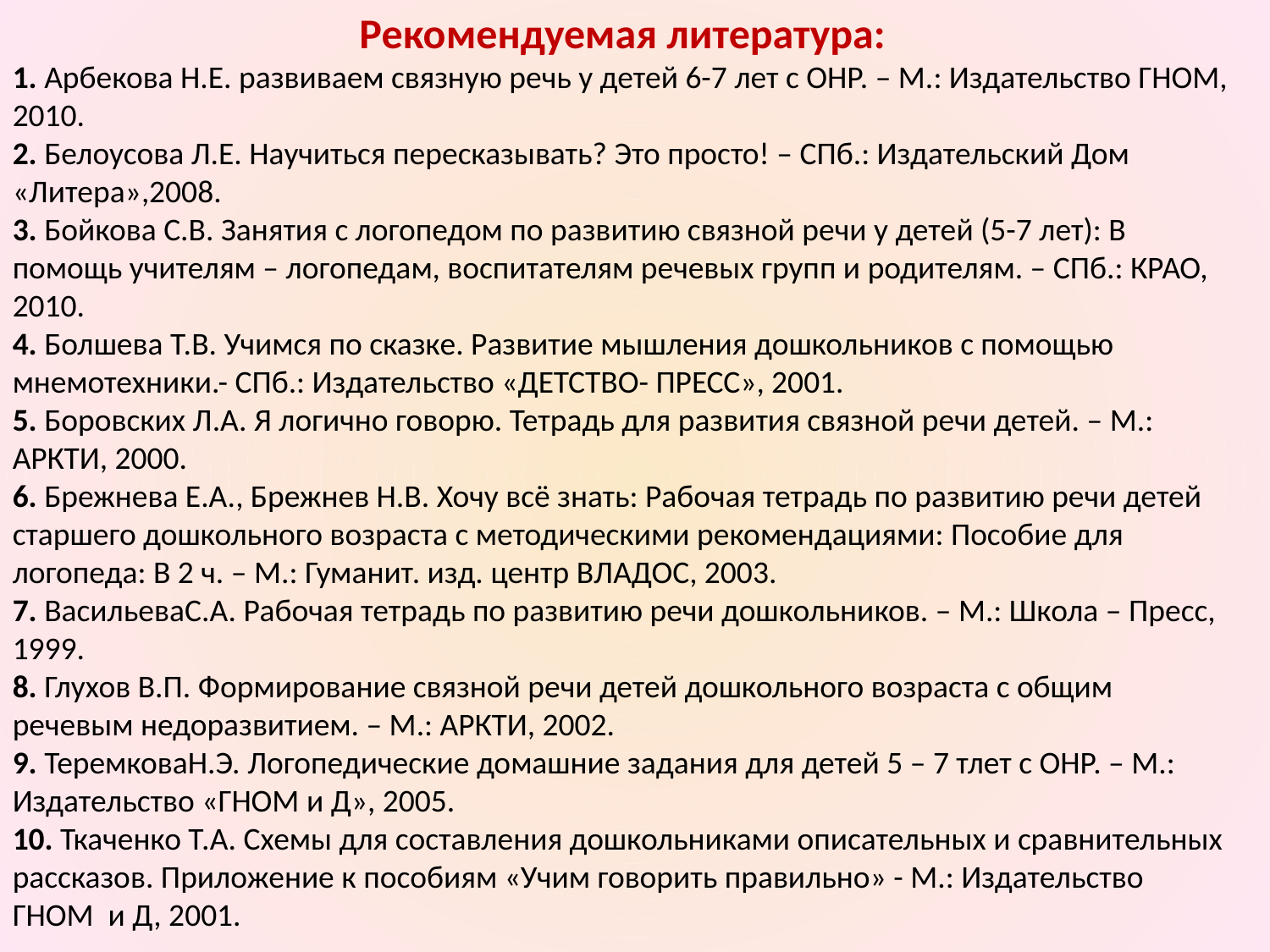

Рекомендуемая литература:
1. Арбекова Н.Е. развиваем связную речь у детей 6-7 лет с ОНР. – М.: Издательство ГНОМ, 2010.
2. Белоусова Л.Е. Научиться пересказывать? Это просто! – СПб.: Издательский Дом «Литера»,2008.
3. Бойкова С.В. Занятия с логопедом по развитию связной речи у детей (5-7 лет): В помощь учителям – логопедам, воспитателям речевых групп и родителям. – СПб.: КРАО, 2010.
4. Болшева Т.В. Учимся по сказке. Развитие мышления дошкольников с помощью мнемотехники.- СПб.: Издательство «ДЕТСТВО- ПРЕСС», 2001.
5. Боровских Л.А. Я логично говорю. Тетрадь для развития связной речи детей. – М.: АРКТИ, 2000.
6. Брежнева Е.А., Брежнев Н.В. Хочу всё знать: Рабочая тетрадь по развитию речи детей старшего дошкольного возраста с методическими рекомендациями: Пособие для логопеда: В 2 ч. – М.: Гуманит. изд. центр ВЛАДОС, 2003.
7. ВасильеваС.А. Рабочая тетрадь по развитию речи дошкольников. – М.: Школа – Пресс, 1999.
8. Глухов В.П. Формирование связной речи детей дошкольного возраста с общим  речевым недоразвитием. – М.: АРКТИ, 2002.
9. ТеремковаН.Э. Логопедические домашние задания для детей 5 – 7 тлет с ОНР. – М.: Издательство «ГНОМ и Д», 2005.
10. Ткаченко Т.А. Схемы для составления дошкольниками описательных и сравнительных рассказов. Приложение к пособиям «Учим говорить правильно» - М.: Издательство ГНОМ  и Д, 2001.